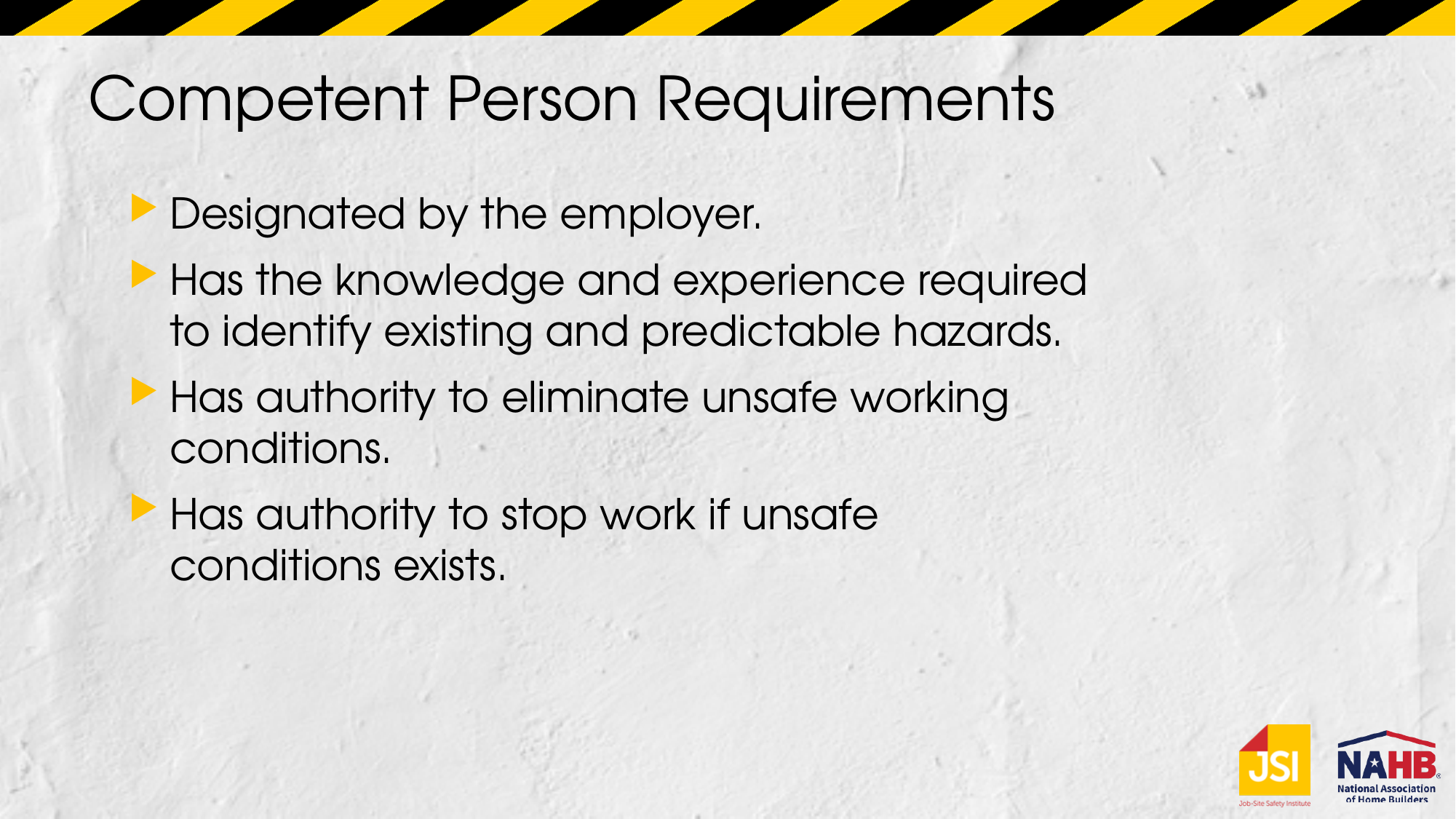

# Competent Person Requirements
Designated by the employer.
Has the knowledge and experience required to identify existing and predictable hazards.
Has authority to eliminate unsafe working conditions.
Has authority to stop work if unsafe conditions exists.